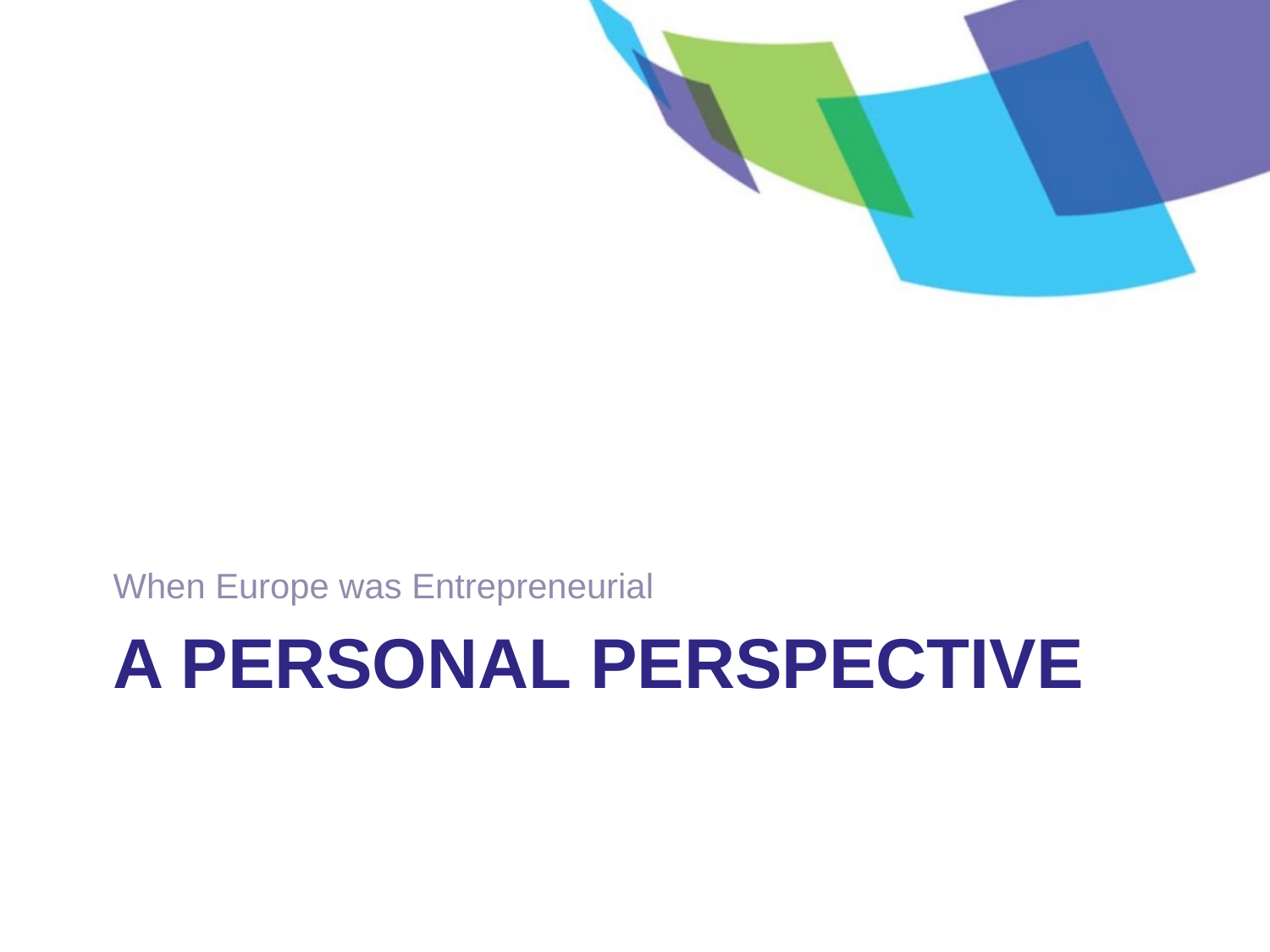

When Europe was Entrepreneurial
# A personal perspective